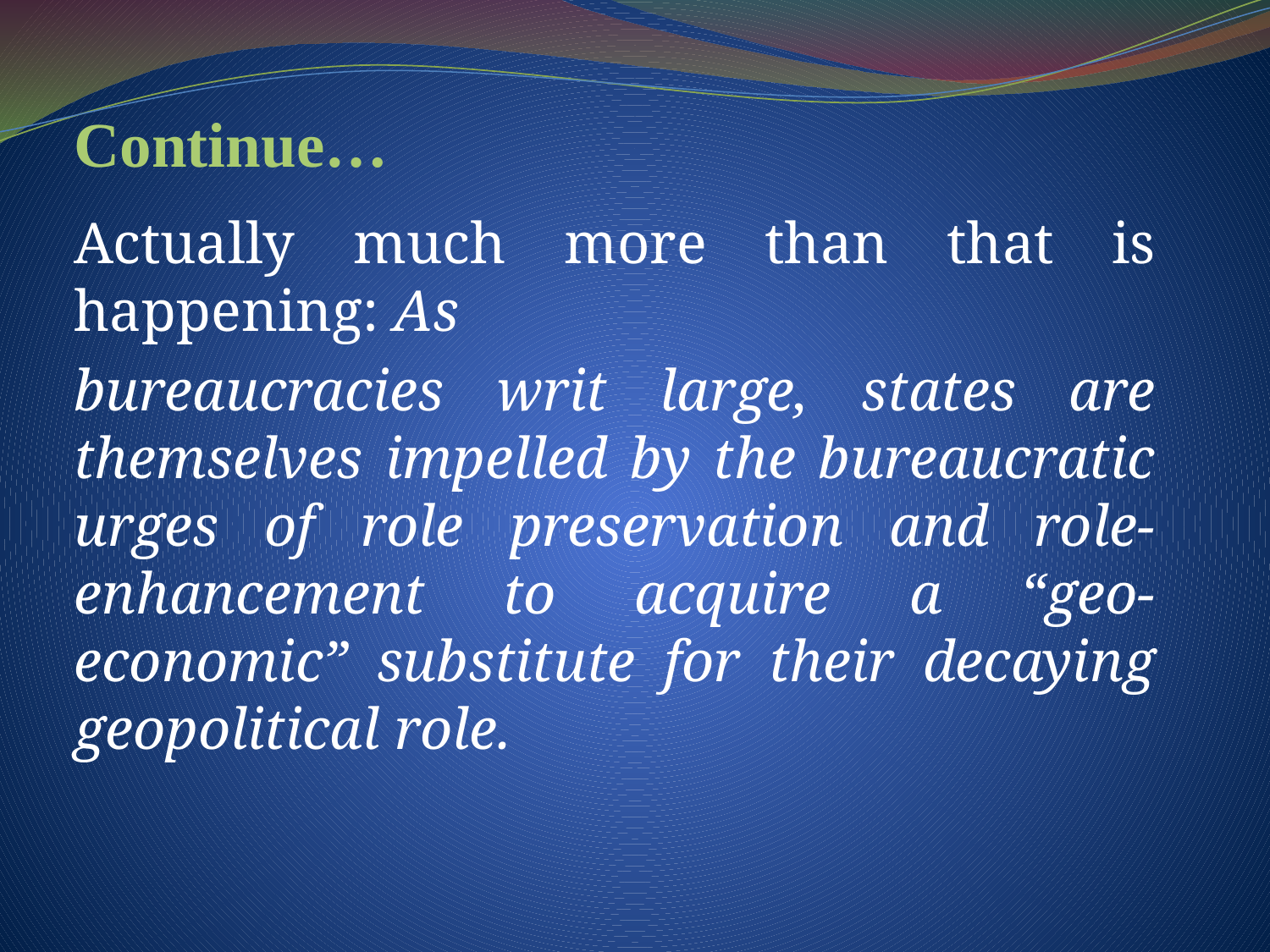

# Continue…
Actually much more than that is happening: As
bureaucracies writ large, states are themselves impelled by the bureaucratic urges of role preservation and role-enhancement to acquire a “geo-economic” substitute for their decaying geopolitical role.